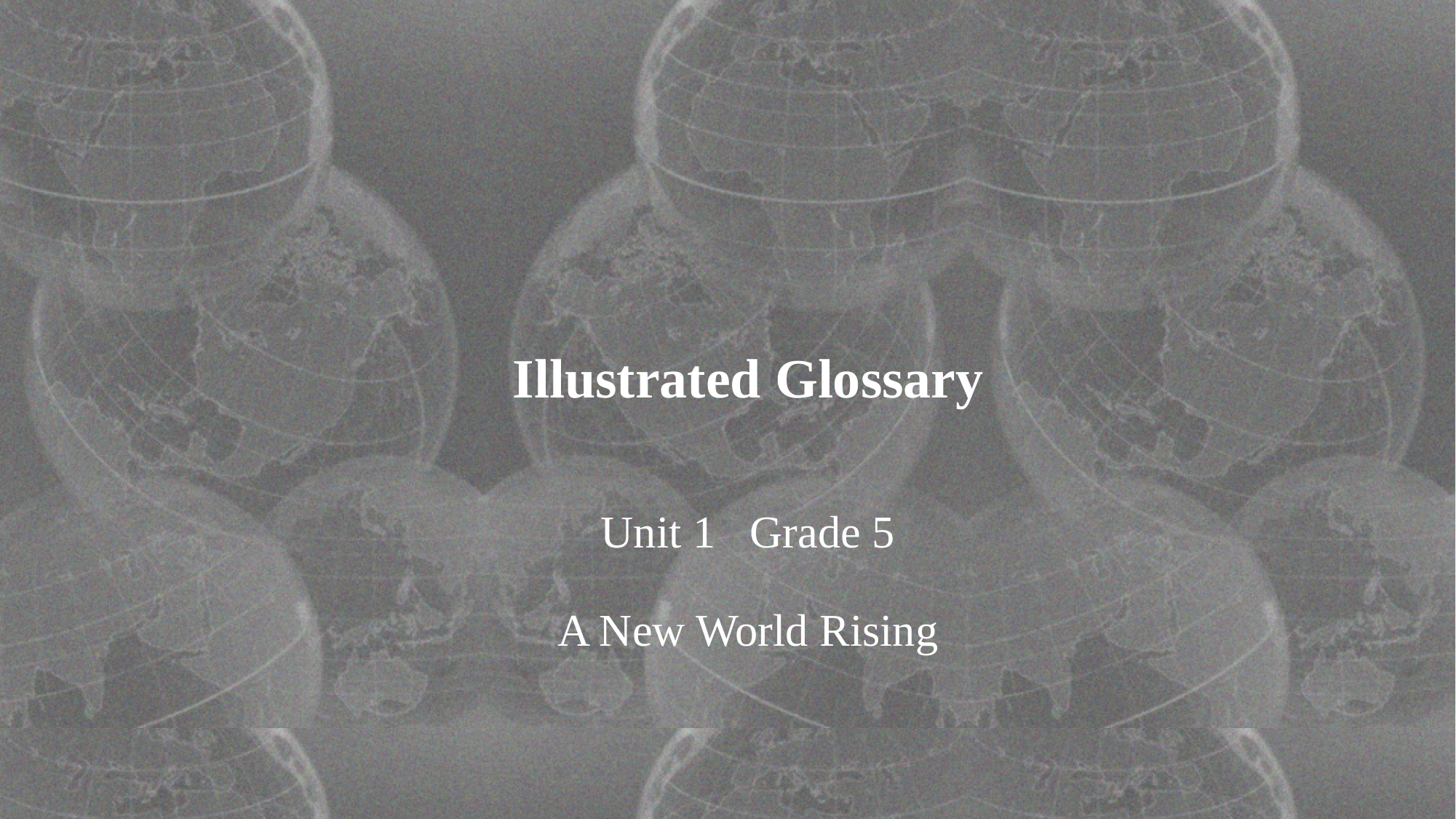

# Illustrated Glossary Unit 1   Grade 5 A New World Rising